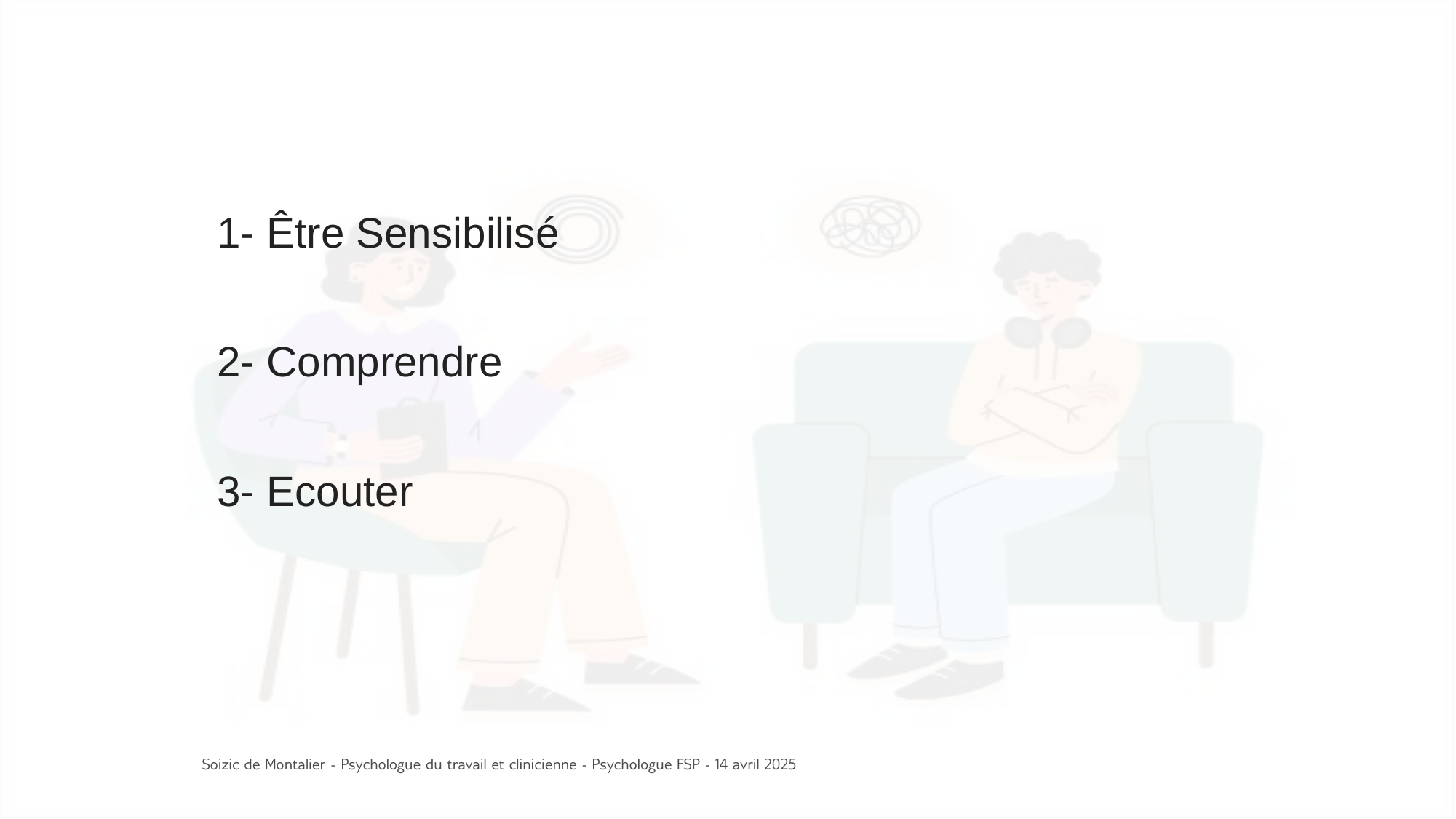

1- Être Sensibilisé

2- Comprendre

3- Ecouter

Soizic de Montalier - Psychologue du travail et clinicienne - Psychologue FSP - 14 avril 2025